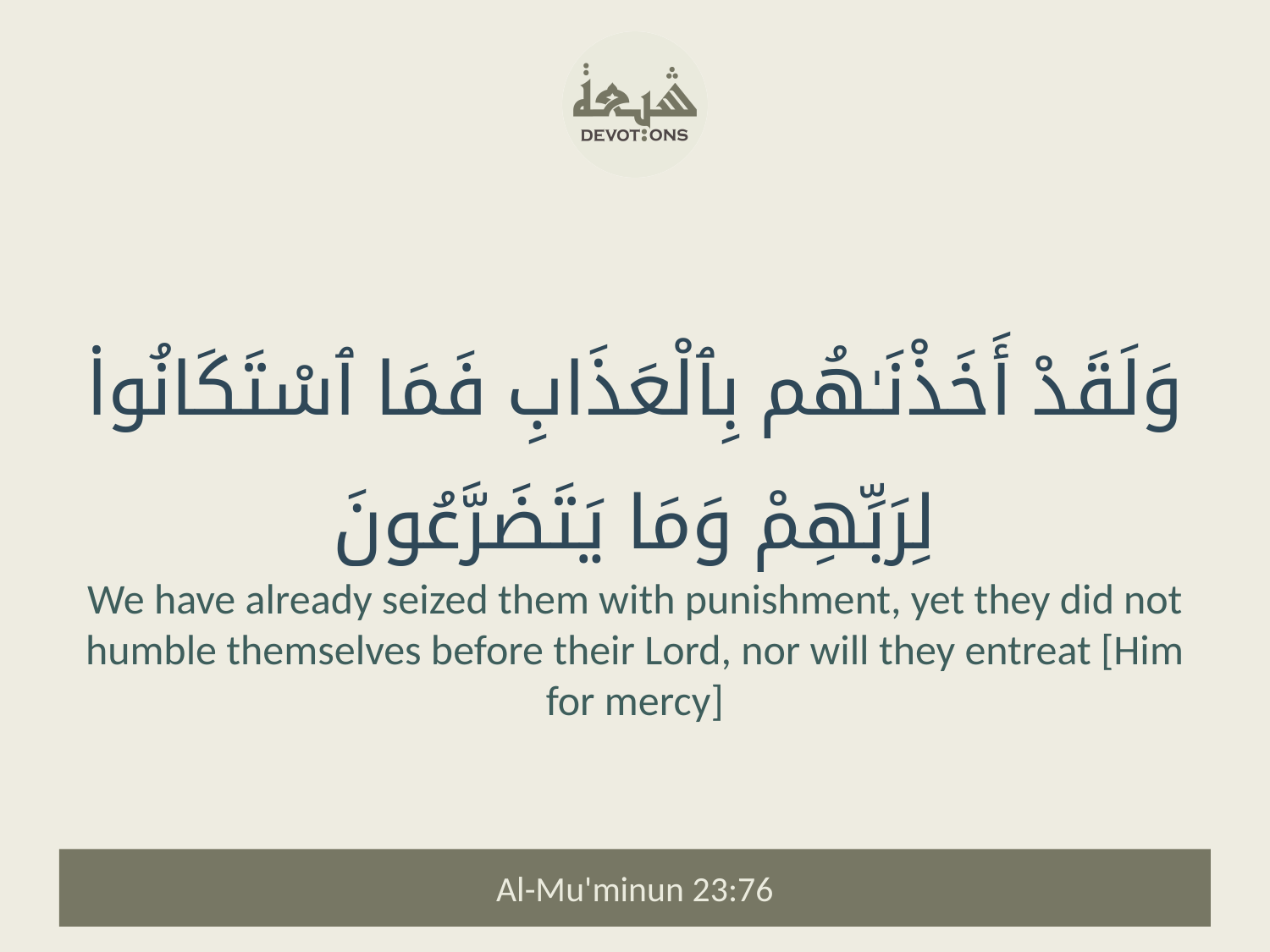

وَلَقَدْ أَخَذْنَـٰهُم بِٱلْعَذَابِ فَمَا ٱسْتَكَانُوا۟ لِرَبِّهِمْ وَمَا يَتَضَرَّعُونَ
We have already seized them with punishment, yet they did not humble themselves before their Lord, nor will they entreat [Him for mercy]
Al-Mu'minun 23:76